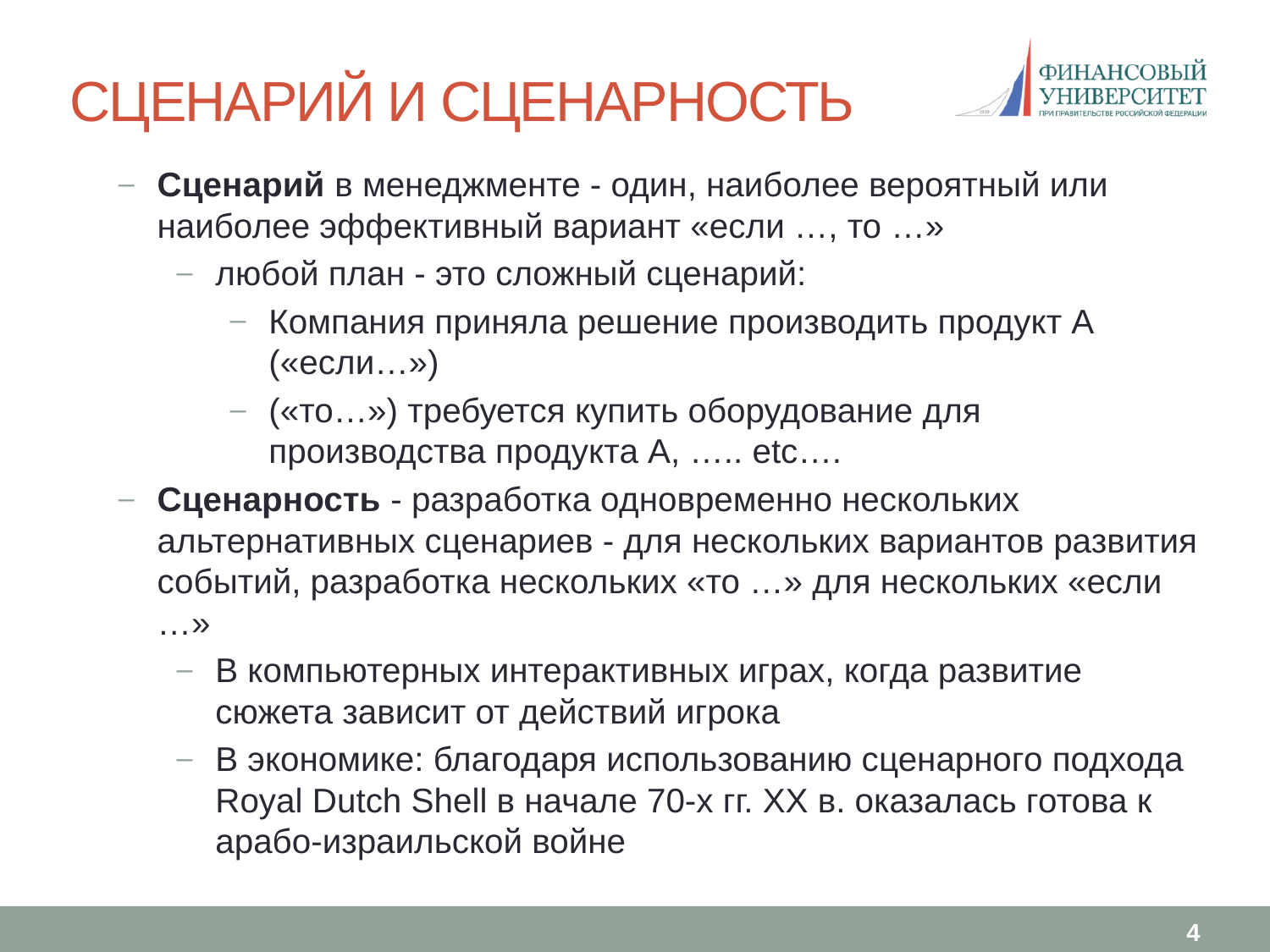

# Сценарий и сценарность
Сценарий в менеджменте - один, наиболее вероятный или наиболее эффективный вариант «если …, то …»
любой план - это сложный сценарий:
Компания приняла решение производить продукт А («если…»)
(«то…») требуется купить оборудование для производства продукта А, ….. etc….
Сценарность - разработка одновременно нескольких альтернативных сценариев - для нескольких вариантов развития событий, разработка нескольких «то …» для нескольких «если …»
В компьютерных интерактивных играх, когда развитие сюжета зависит от действий игрока
В экономике: благодаря использованию сценарного подхода Royal Dutch Shell в начале 70-х гг. ХХ в. оказалась готова к арабо-израильской войне
4